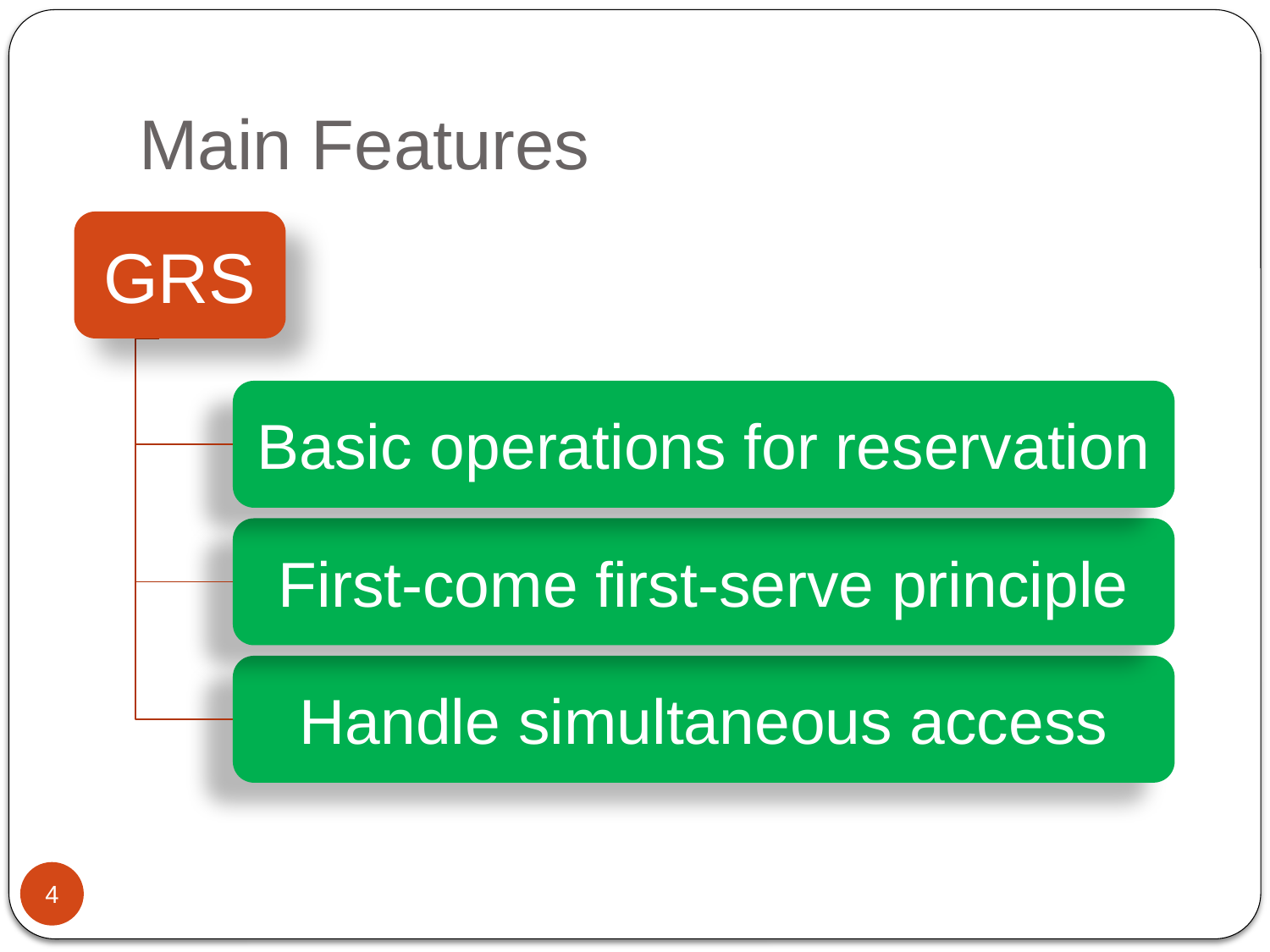

# Main Features
GRS
Handle simultaneous access
First-come first-serve principle
Basic operations for reservation
4